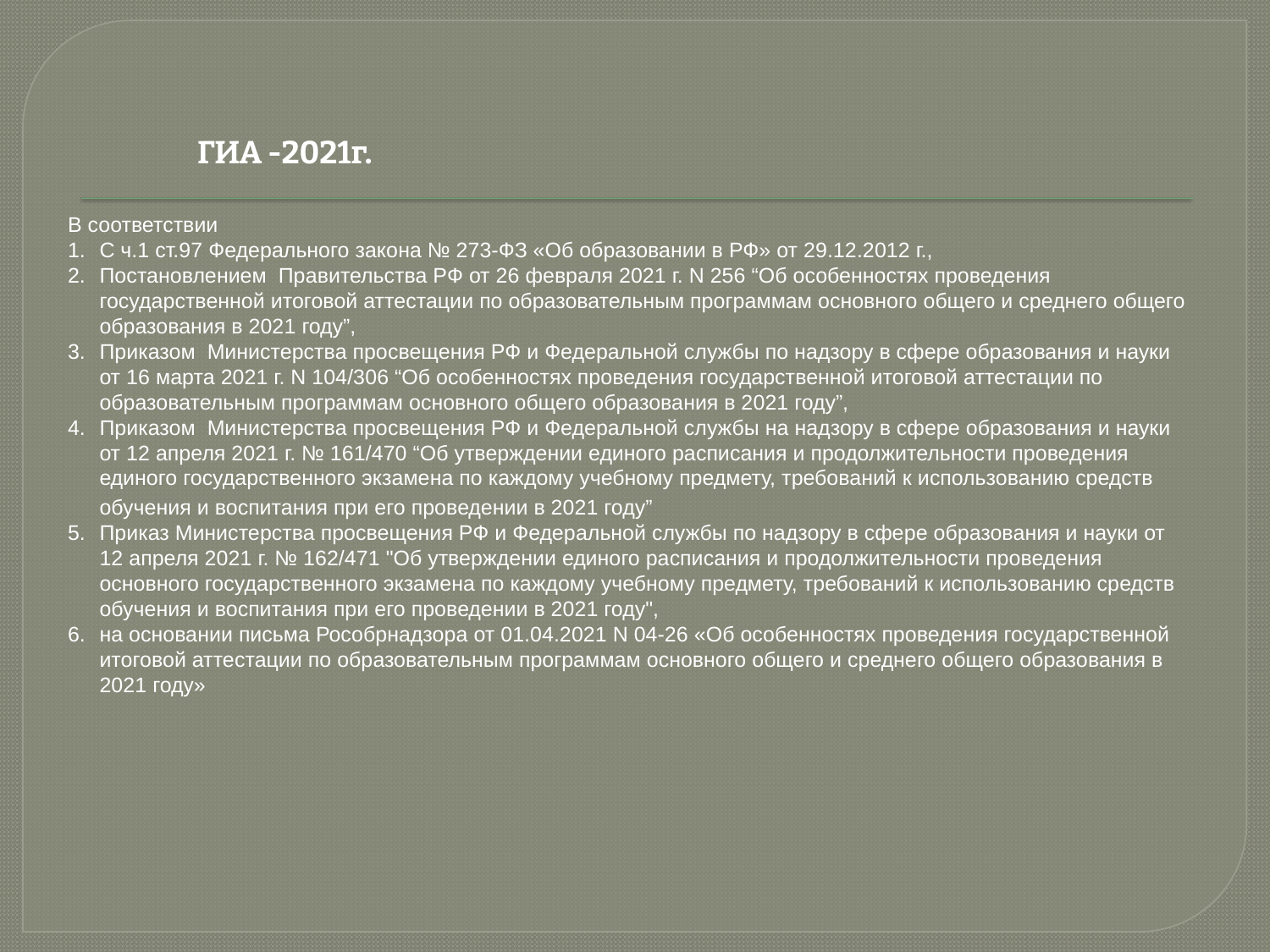

ГИА -2021г.
В соответствии
С ч.1 ст.97 Федерального закона № 273-ФЗ «Об образовании в РФ» от 29.12.2012 г.,
Постановлением  Правительства РФ от 26 февраля 2021 г. N 256 “Об особенностях проведения государственной итоговой аттестации по образовательным программам основного общего и среднего общего образования в 2021 году”,
Приказом  Министерства просвещения РФ и Федеральной службы по надзору в сфере образования и науки от 16 марта 2021 г. N 104/306 “Об особенностях проведения государственной итоговой аттестации по образовательным программам основного общего образования в 2021 году”,
Приказом  Министерства просвещения РФ и Федеральной службы на надзору в сфере образования и науки от 12 апреля 2021 г. № 161/470 “Об утверждении единого расписания и продолжительности проведения единого государственного экзамена по каждому учебному предмету, требований к использованию средств обучения и воспитания при его проведении в 2021 году”
Приказ Министерства просвещения РФ и Федеральной службы по надзору в сфере образования и науки от 12 апреля 2021 г. № 162/471 "Об утверждении единого расписания и продолжительности проведения основного государственного экзамена по каждому учебному предмету, требований к использованию средств обучения и воспитания при его проведении в 2021 году",
на основании письма Рособрнадзора от 01.04.2021 N 04-26 «Об особенностях проведения государственной итоговой аттестации по образовательным программам основного общего и среднего общего образования в 2021 году»